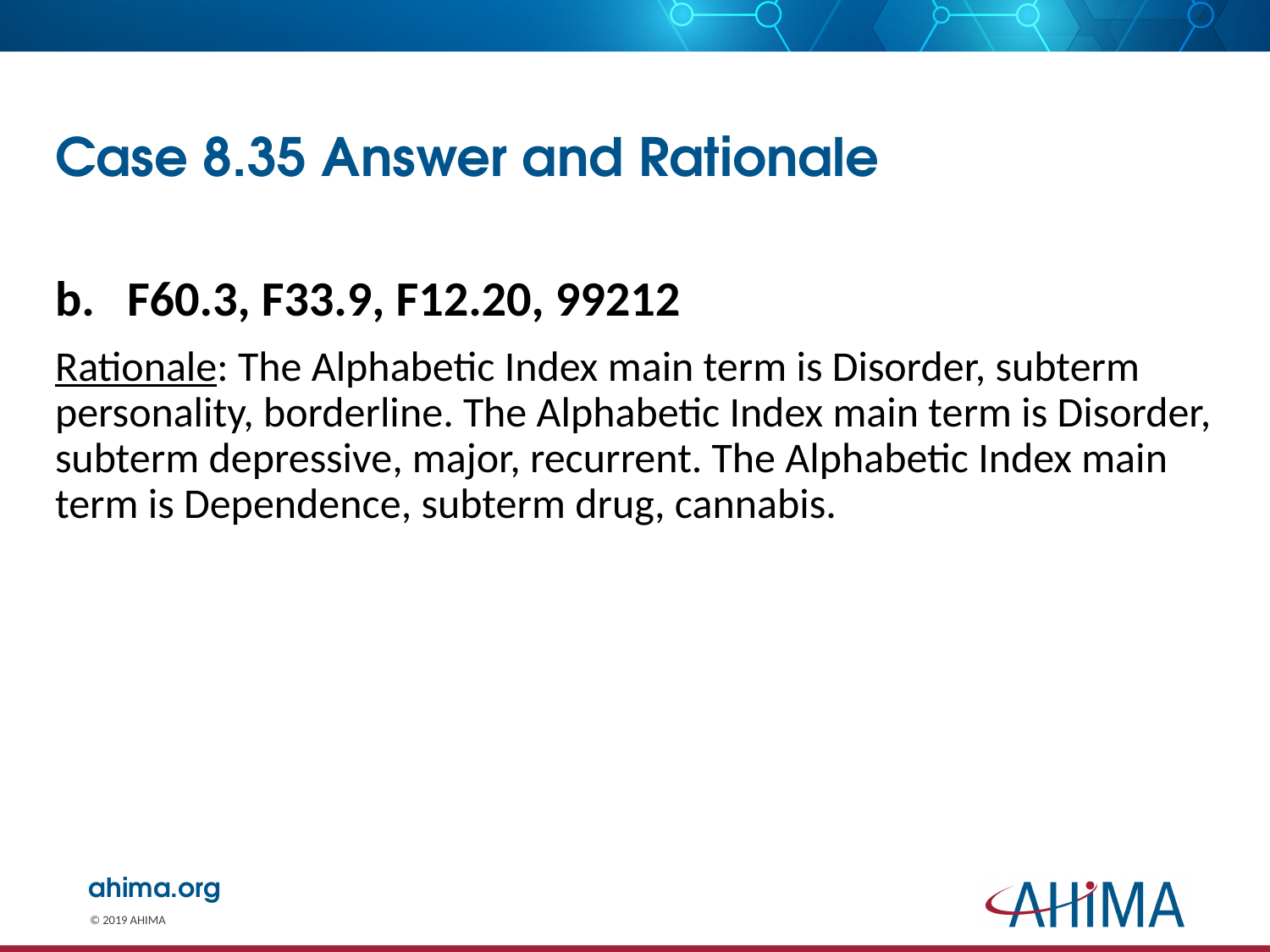

# Case 8.35 Answer and Rationale

F60.3, F33.9, F12.20, 99212
Rationale: The Alphabetic Index main term is Disorder, subterm personality, borderline. The Alphabetic Index main term is Disorder, subterm depressive, major, recurrent. The Alphabetic Index main term is Dependence, subterm drug, cannabis.